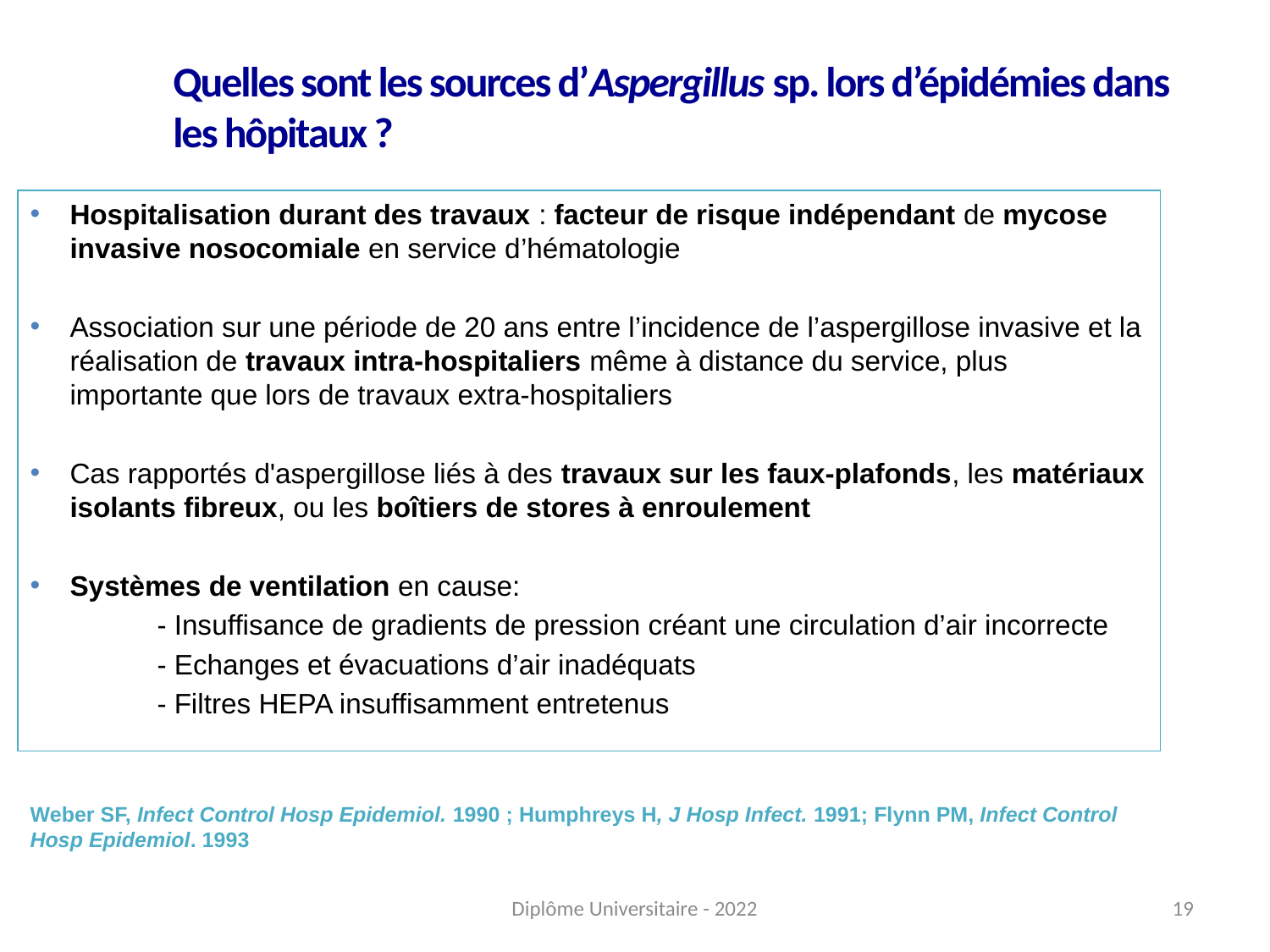

Quelles sont les sources d’Aspergillus sp. lors d’épidémies dans les hôpitaux ?
Hospitalisation durant des travaux : facteur de risque indépendant de mycose invasive nosocomiale en service d’hématologie

Association sur une période de 20 ans entre l’incidence de l’aspergillose invasive et la réalisation de travaux intra-hospitaliers même à distance du service, plus importante que lors de travaux extra-hospitaliers

Cas rapportés d'aspergillose liés à des travaux sur les faux-plafonds, les matériaux isolants fibreux, ou les boîtiers de stores à enroulement

Systèmes de ventilation en cause:
	- Insuffisance de gradients de pression créant une circulation d’air incorrecte
	- Echanges et évacuations d’air inadéquats
	- Filtres HEPA insuffisamment entretenus

Weber SF, Infect Control Hosp Epidemiol. 1990 ; Humphreys H, J Hosp Infect. 1991; Flynn PM, Infect Control Hosp Epidemiol. 1993
19
Diplôme Universitaire - 2022